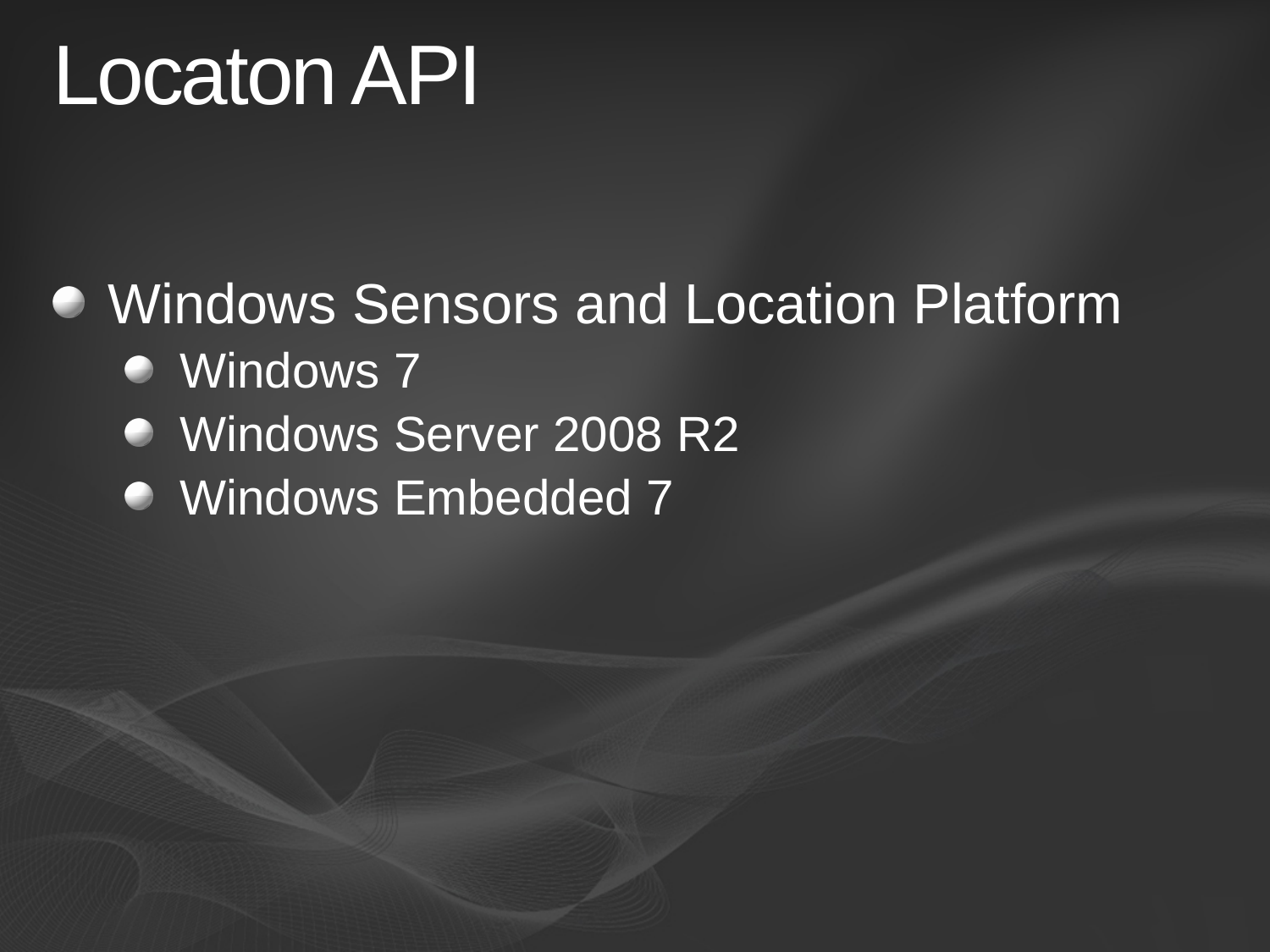

# Locaton API

Windows Sensors and Location Platform
Windows 7
Windows Server 2008 R2
Windows Embedded 7